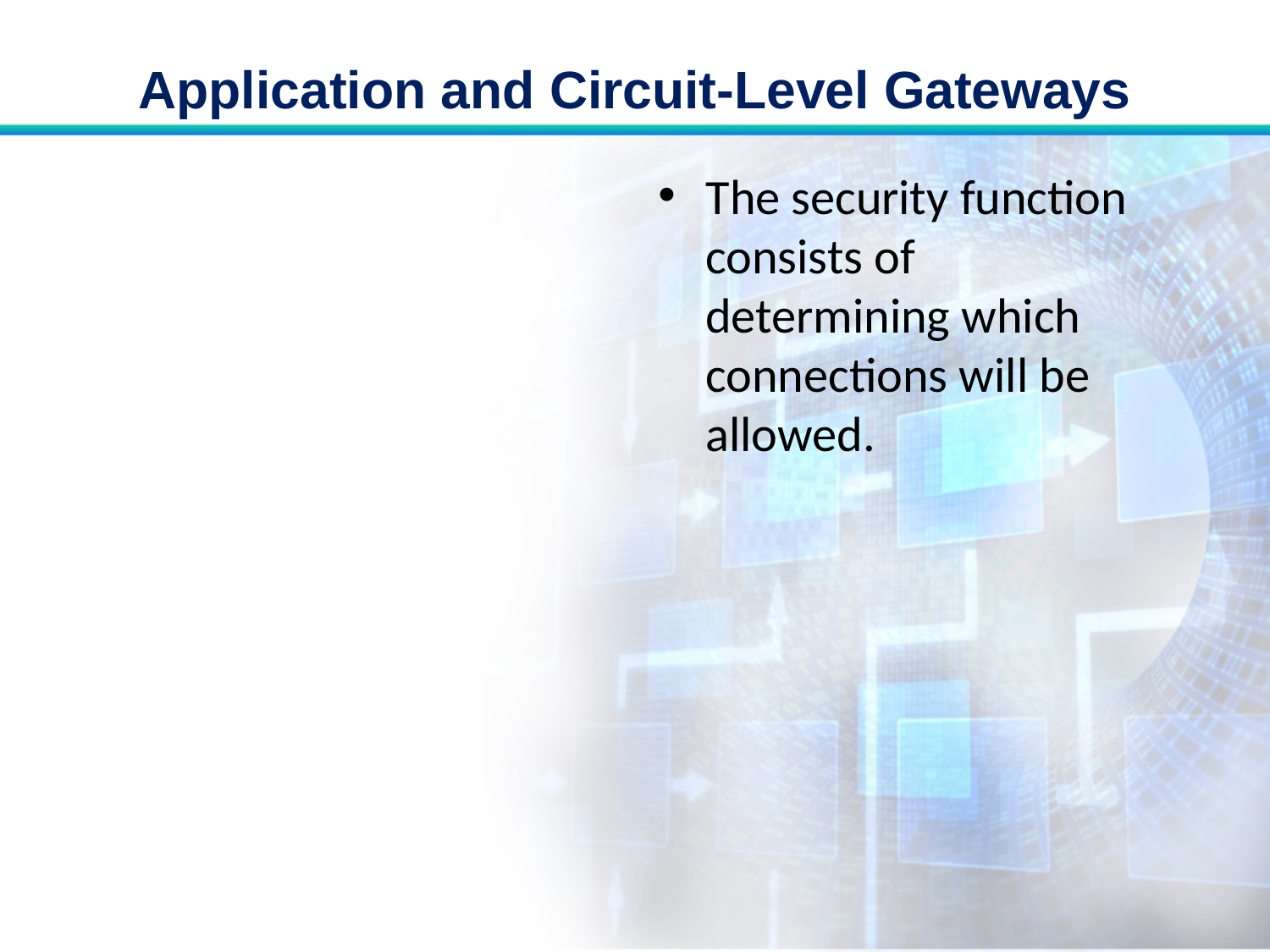

# Application and Circuit-Level Gateways
The security function consists of determining which connections will be allowed.